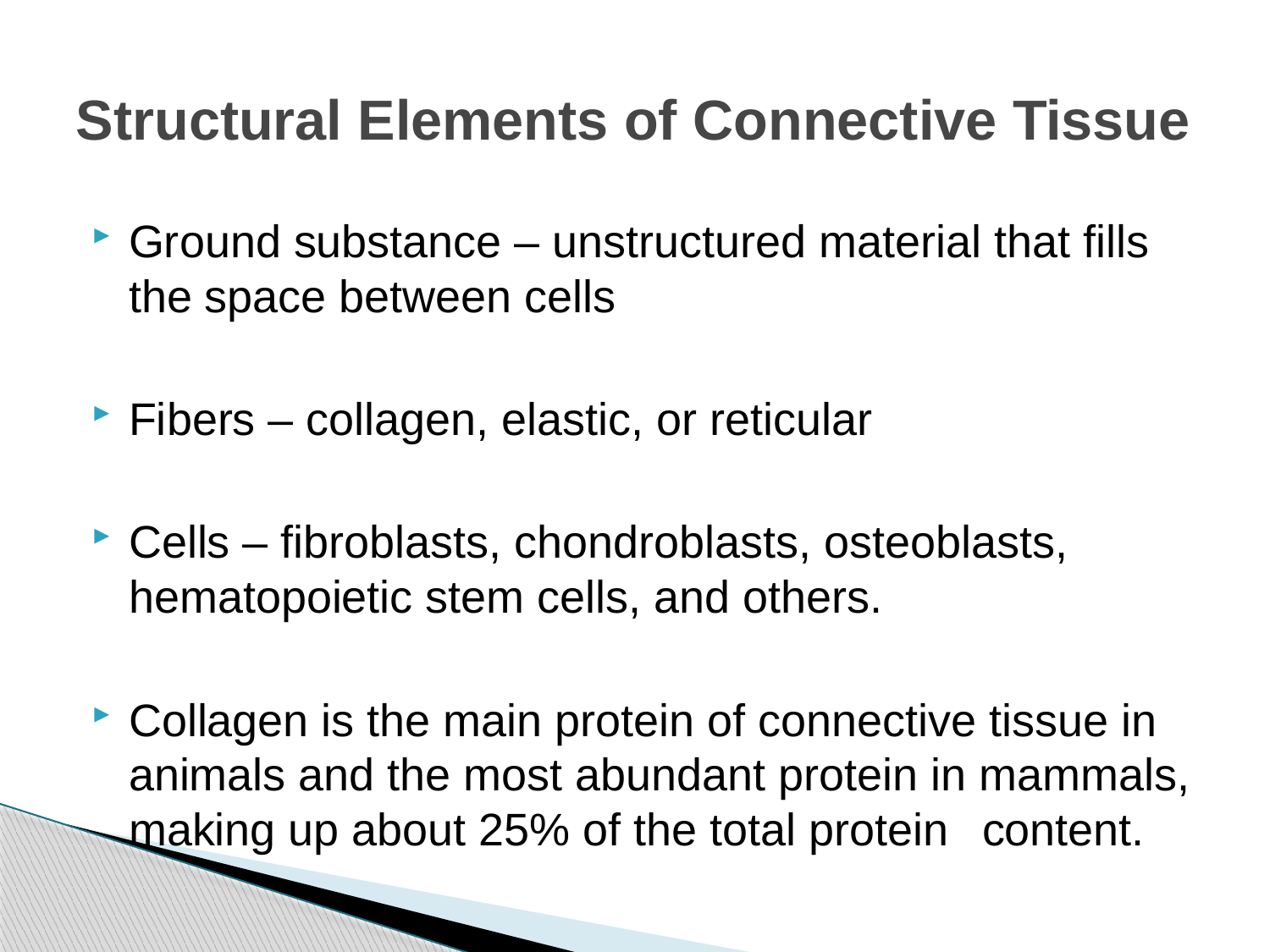

# Structural Elements of Connective Tissue
Ground substance – unstructured material that fills the space between cells

Fibers – collagen, elastic, or reticular

Cells – fibroblasts, chondroblasts, osteoblasts, hematopoietic stem cells, and others.

Collagen is the main protein of connective tissue in animals and the most abundant protein in mammals, making up about 25% of the total protein 	content.